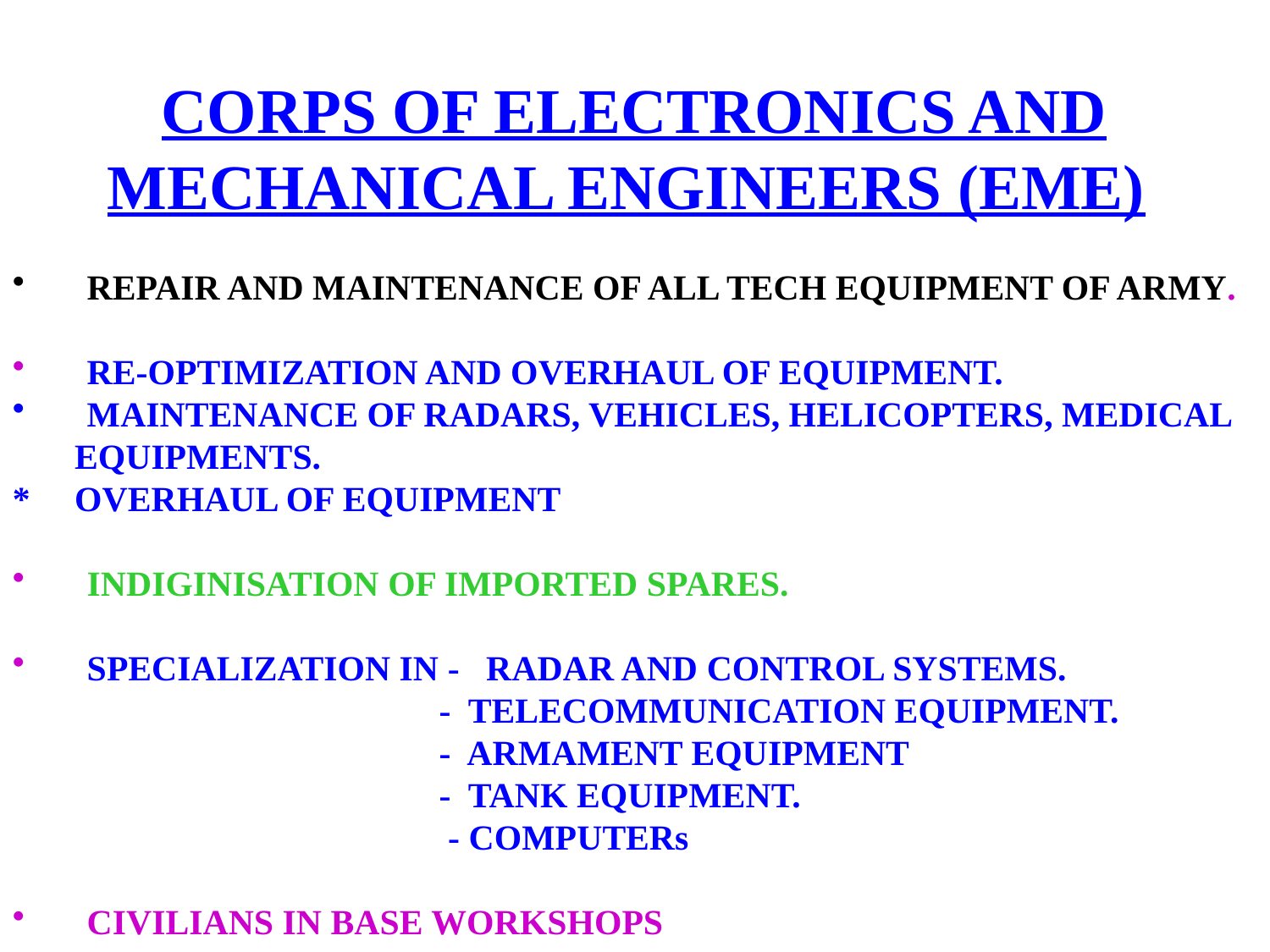

CORPS OF ELECTRONICS AND MECHANICAL ENGINEERS (EME)

     REPAIR AND MAINTENANCE OF ALL TECH EQUIPMENT OF ARMY.

     RE-OPTIMIZATION AND OVERHAUL OF EQUIPMENT.
     MAINTENANCE OF RADARS, VEHICLES, HELICOPTERS, MEDICAL
       EQUIPMENTS.
*     OVERHAUL OF EQUIPMENT

     INDIGINISATION OF IMPORTED SPARES.

     SPECIALIZATION IN -   RADAR AND CONTROL SYSTEMS.
                                                -  TELECOMMUNICATION EQUIPMENT.
                                                -  ARMAMENT EQUIPMENT
                                                -  TANK EQUIPMENT.
                                                 - COMPUTERs

     CIVILIANS IN BASE WORKSHOPS